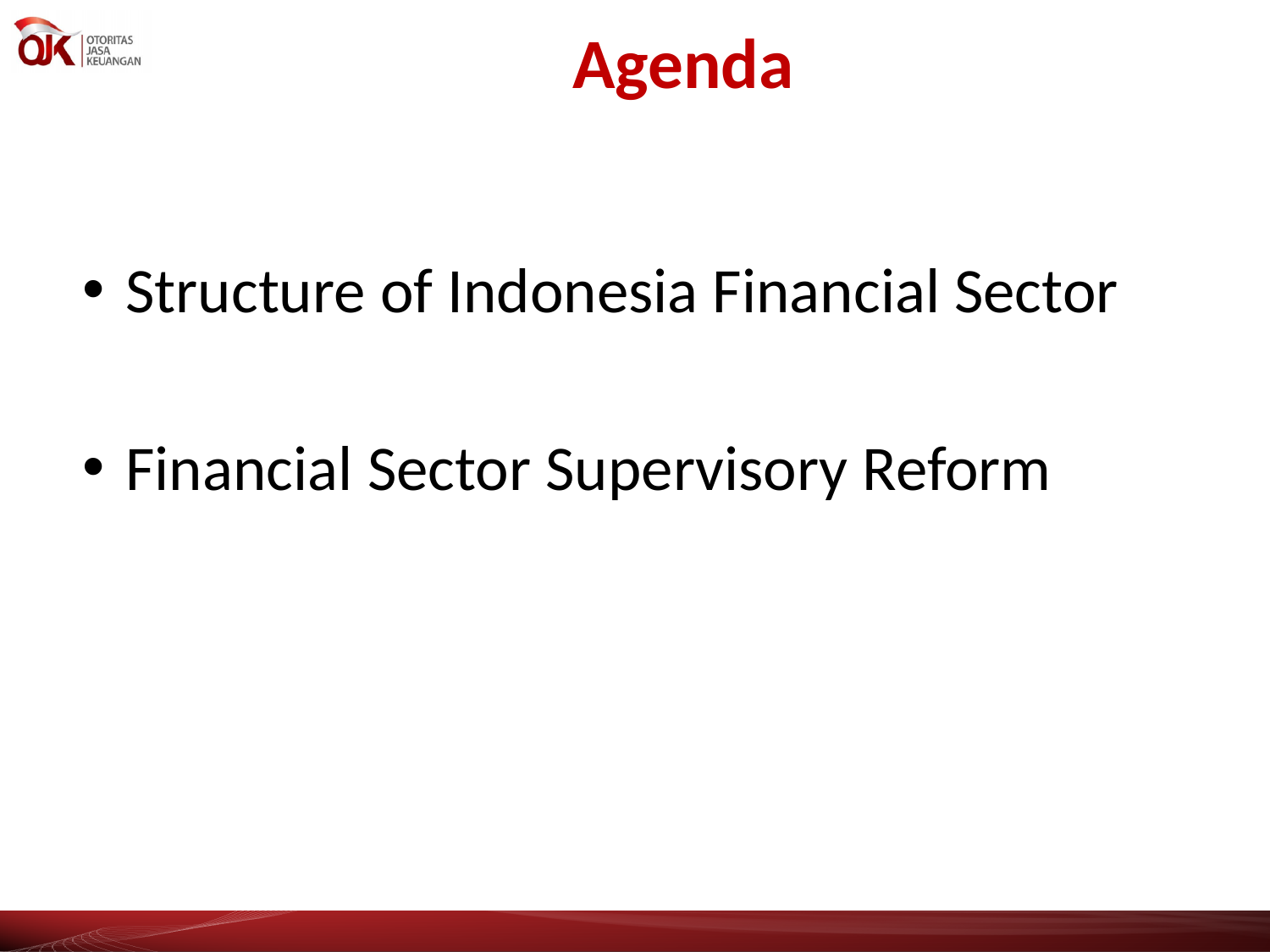

# Agenda
Structure of Indonesia Financial Sector

Financial Sector Supervisory Reform